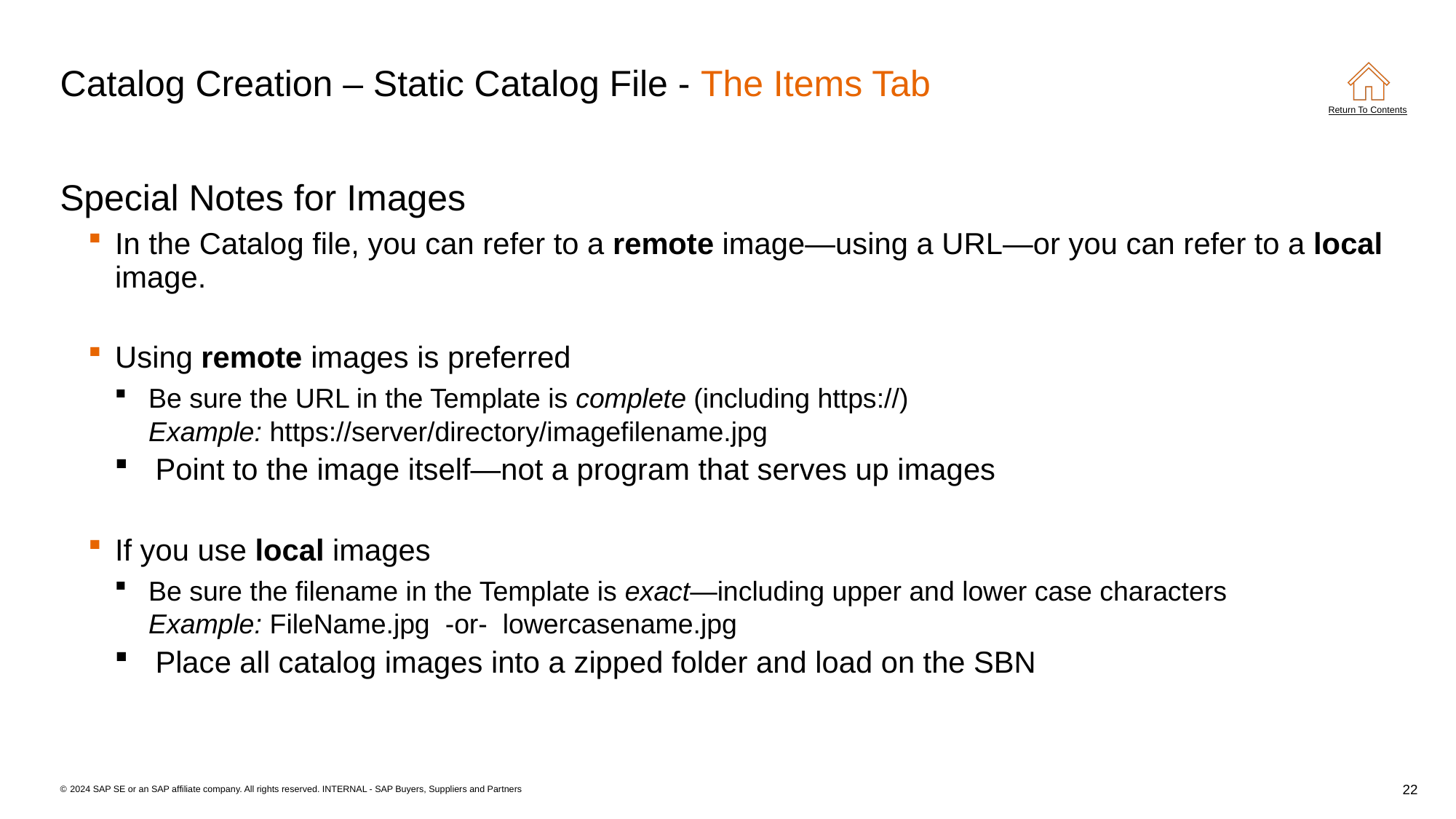

# Catalog Creation – Static Catalog File - The Items Tab
Special Notes for Images
In the Catalog file, you can refer to a remote image—using a URL—or you can refer to a local image.
Using remote images is preferred
Be sure the URL in the Template is complete (including https://)
Example: https://server/directory/imagefilename.jpg
Point to the image itself—not a program that serves up images
If you use local images
Be sure the filename in the Template is exact—including upper and lower case characters
Example: FileName.jpg  -or-  lowercasename.jpg
Place all catalog images into a zipped folder and load on the SBN